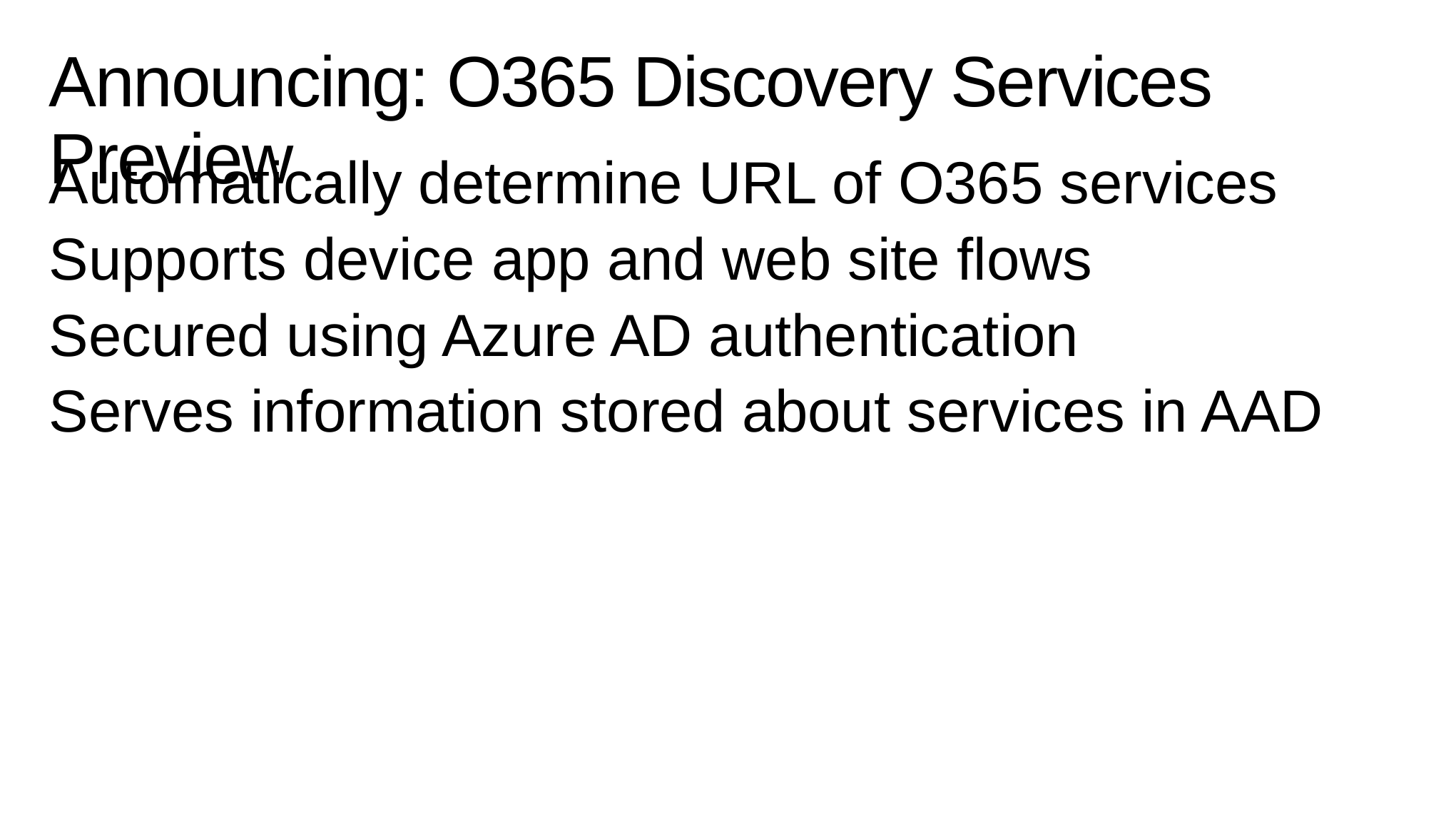

# Announcing: O365 Discovery Services Preview
Automatically determine URL of O365 services
Supports device app and web site flows
Secured using Azure AD authentication
Serves information stored about services in AAD